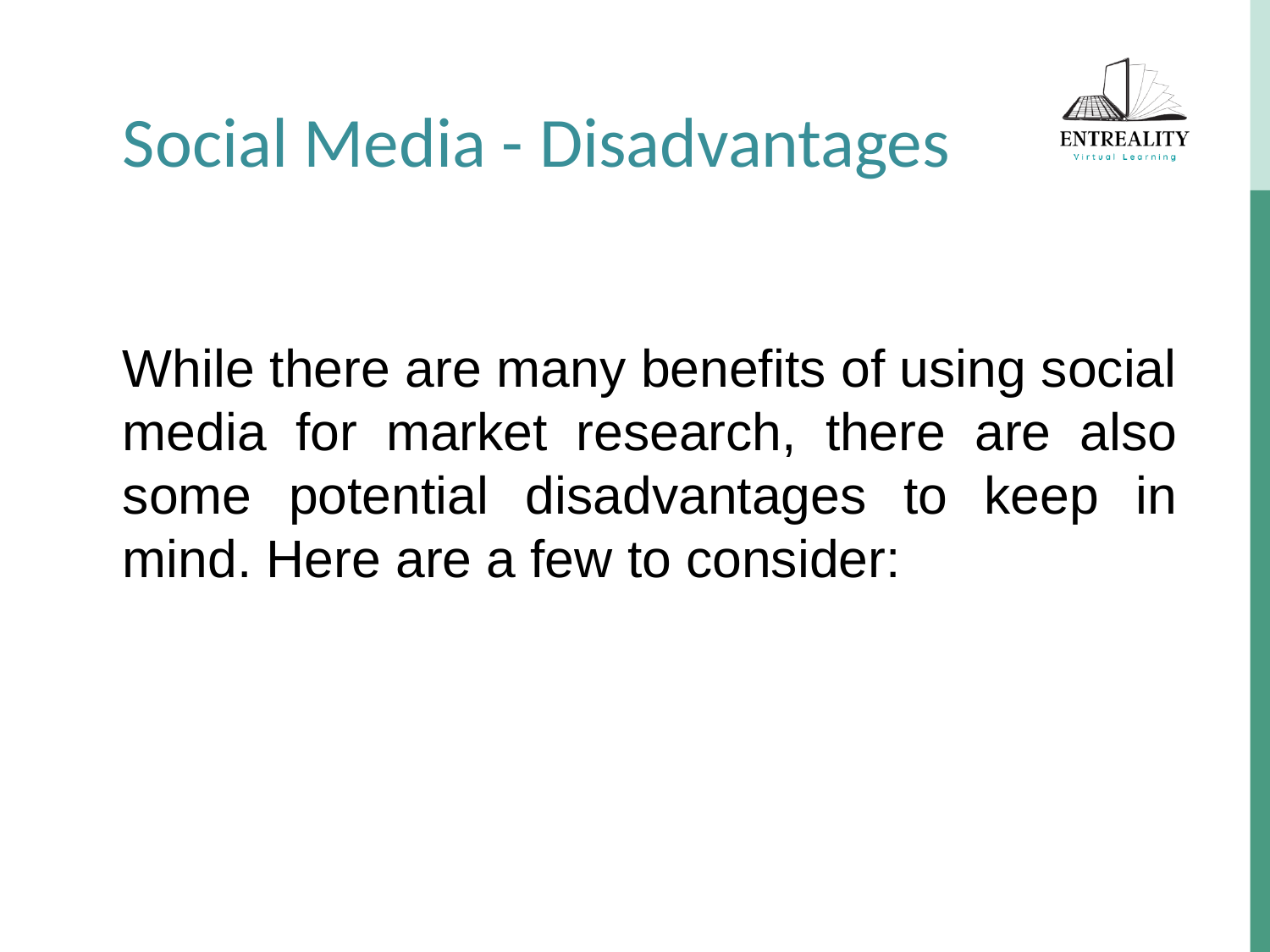

Social Media - Disadvantages
While there are many benefits of using social media for market research, there are also some potential disadvantages to keep in mind. Here are a few to consider: